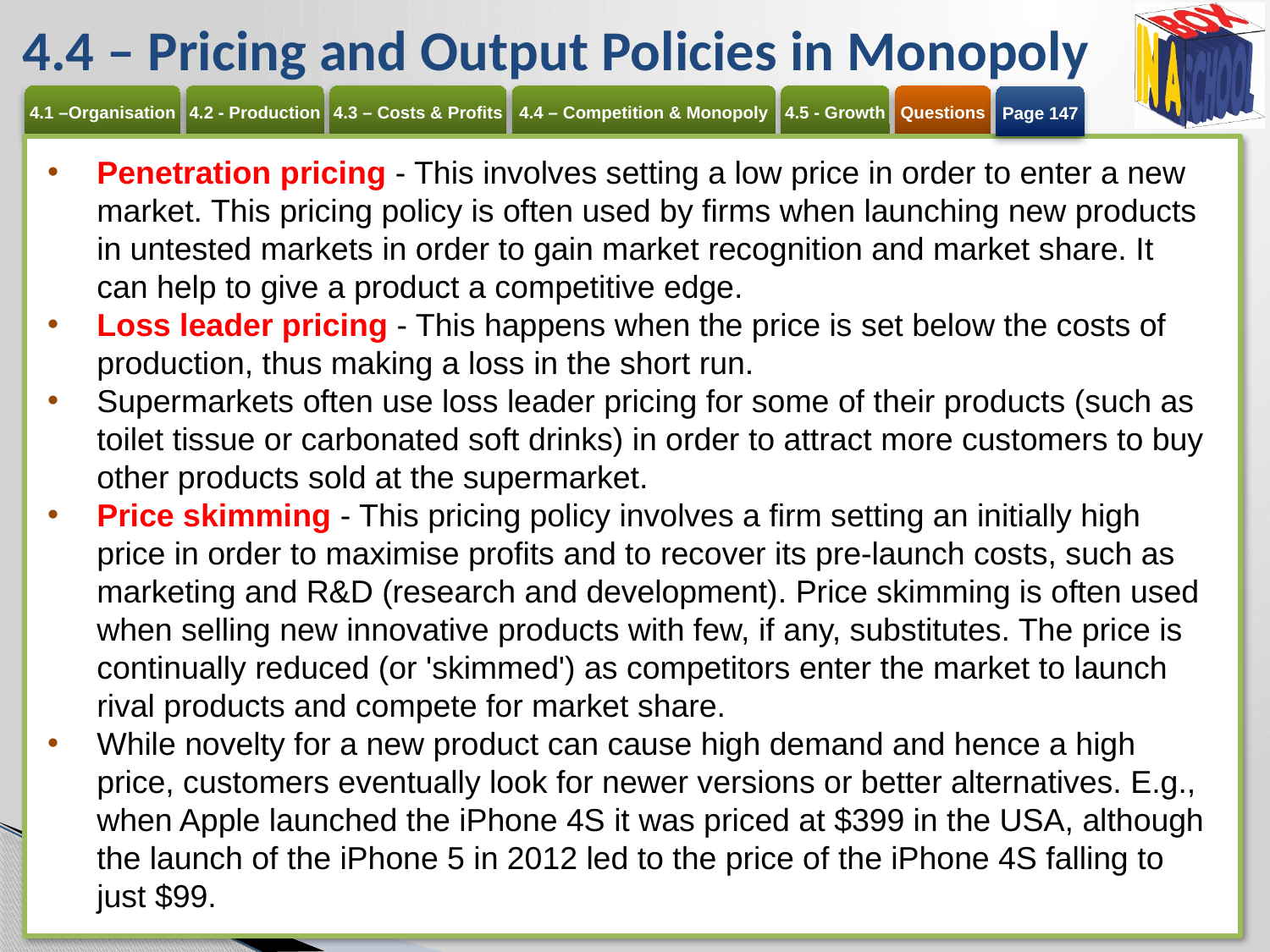

# 4.4 – Pricing and Output Policies in Monopoly
Page 147
Penetration pricing - This involves setting a low price in order to enter a new market. This pricing policy is often used by firms when launching new products in untested markets in order to gain market recognition and market share. It can help to give a product a competitive edge.
Loss leader pricing - This happens when the price is set below the costs of production, thus making a loss in the short run.
Supermarkets often use loss leader pricing for some of their products (such as toilet tissue or carbonated soft drinks) in order to attract more customers to buy other products sold at the supermarket.
Price skimming - This pricing policy involves a firm setting an initially high price in order to maximise profits and to recover its pre-launch costs, such as marketing and R&D (research and development). Price skimming is often used when selling new innovative products with few, if any, substitutes. The price is continually reduced (or 'skimmed') as competitors enter the market to launch rival products and compete for market share.
While novelty for a new product can cause high demand and hence a high price, customers eventually look for newer versions or better alternatives. E.g., when Apple launched the iPhone 4S it was priced at $399 in the USA, although the launch of the iPhone 5 in 2012 led to the price of the iPhone 4S falling to just $99.